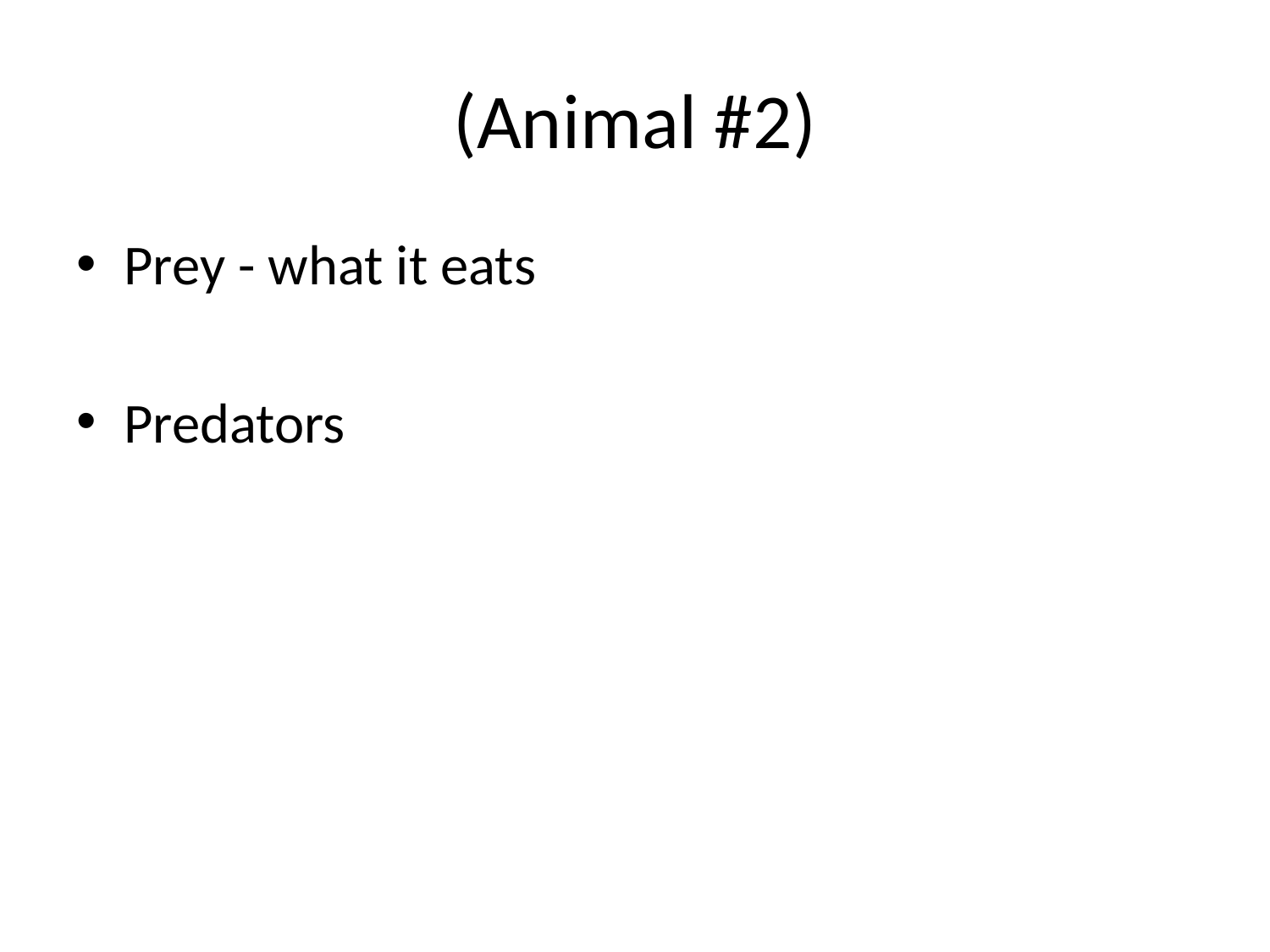

# (Animal #2)
Prey - what it eats

Predators